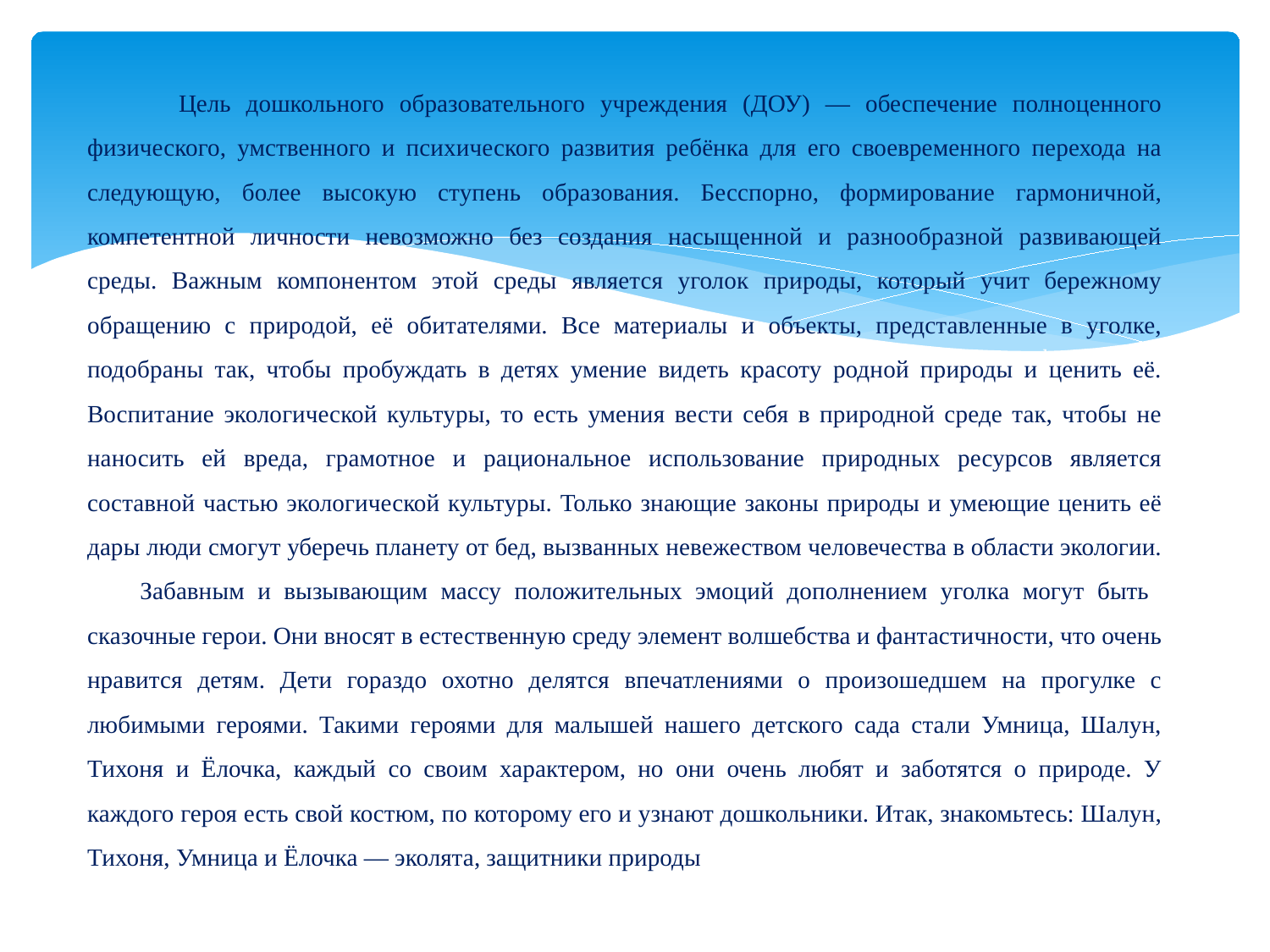

# Цель дошкольного образовательного учреждения (ДОУ) — обеспечение полноценного физического, умственного и психического развития ребёнка для его своевременного перехода на следующую, более высокую ступень образования. Бесспорно, формирование гармоничной, компетентной личности невозможно без создания насыщенной и разнообразной развивающей среды. Важным компонентом этой среды является уголок природы, который должен быть в каждой групповой комнате детского сада. Девочка рассматривает комнатное растение Уголок природы в детском саду учит детей бережному обращению с ней
      Цель дошкольного образовательного учреждения (ДОУ) — обеспечение полноценного физического, умственного и психического развития ребёнка для его своевременного перехода на следующую, более высокую ступень образования. Бесспорно, формирование гармоничной, компетентной личности невозможно без создания насыщенной и разнообразной развивающей среды. Важным компонентом этой среды является уголок природы, который учит бережному обращению с природой, её обитателями. Все материалы и объекты, представленные в уголке, подобраны так, чтобы пробуждать в детях умение видеть красоту родной природы и ценить её. Воспитание экологической культуры, то есть умения вести себя в природной среде так, чтобы не наносить ей вреда, грамотное и рациональное использование природных ресурсов является составной частью экологической культуры. Только знающие законы природы и умеющие ценить её дары люди смогут уберечь планету от бед, вызванных невежеством человечества в области экологии.
    Забавным и вызывающим массу положительных эмоций дополнением уголка могут быть  сказочные герои. Они вносят в естественную среду элемент волшебства и фантастичности, что очень нравится детям. Дети гораздо охотно делятся впечатлениями о произошедшем на прогулке с любимыми героями. Такими героями для малышей нашего детского сада стали Умница, Шалун, Тихоня и Ёлочка, каждый со своим характером, но они очень любят и заботятся о природе. У каждого героя есть свой костюм, по которому его и узнают дошкольники. Итак, знакомьтесь: Шалун, Тихоня, Умница и Ёлочка — эколята, защитники природы